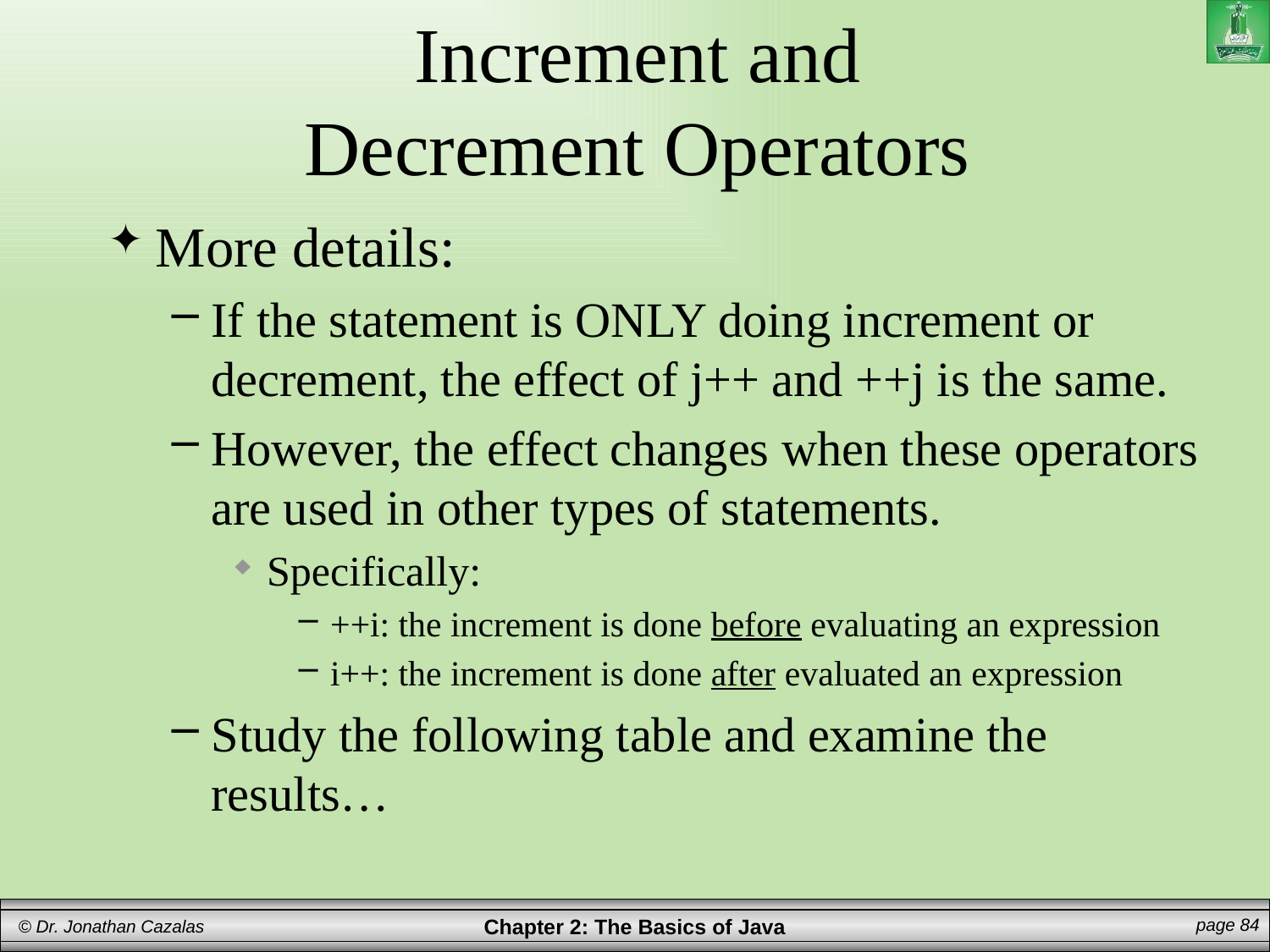

# Increment and Decrement Operators
More details:
If the statement is ONLY doing increment or decrement, the effect of j++ and ++j is the same.
However, the effect changes when these operators are used in other types of statements.
Specifically:
++i: the increment is done before evaluating an expression
i++: the increment is done after evaluated an expression
Study the following table and examine the results…